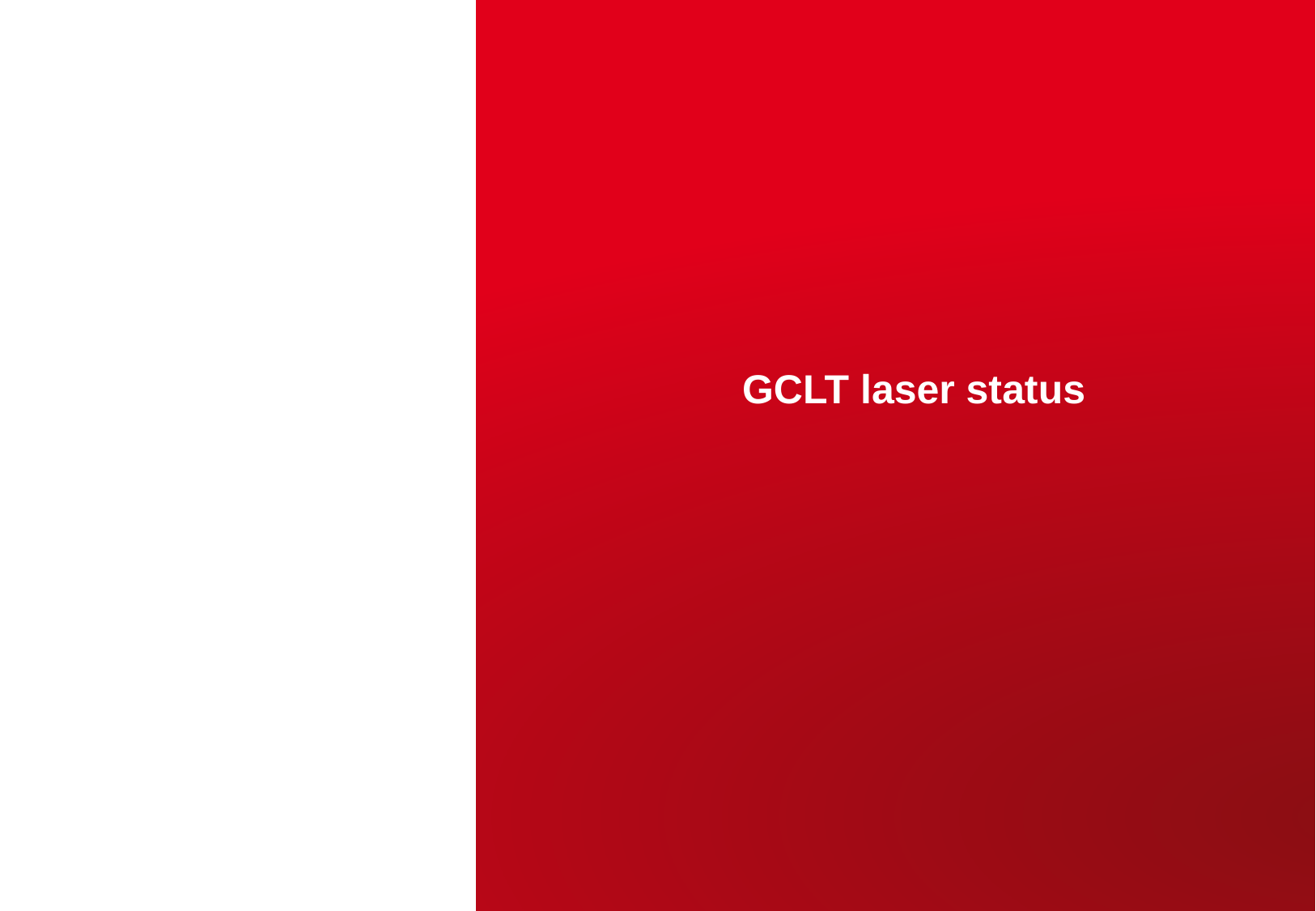

# GCLT laser status
CEA | 10 AVRIL 2012
|  PAGE 3
19 janvier 2016